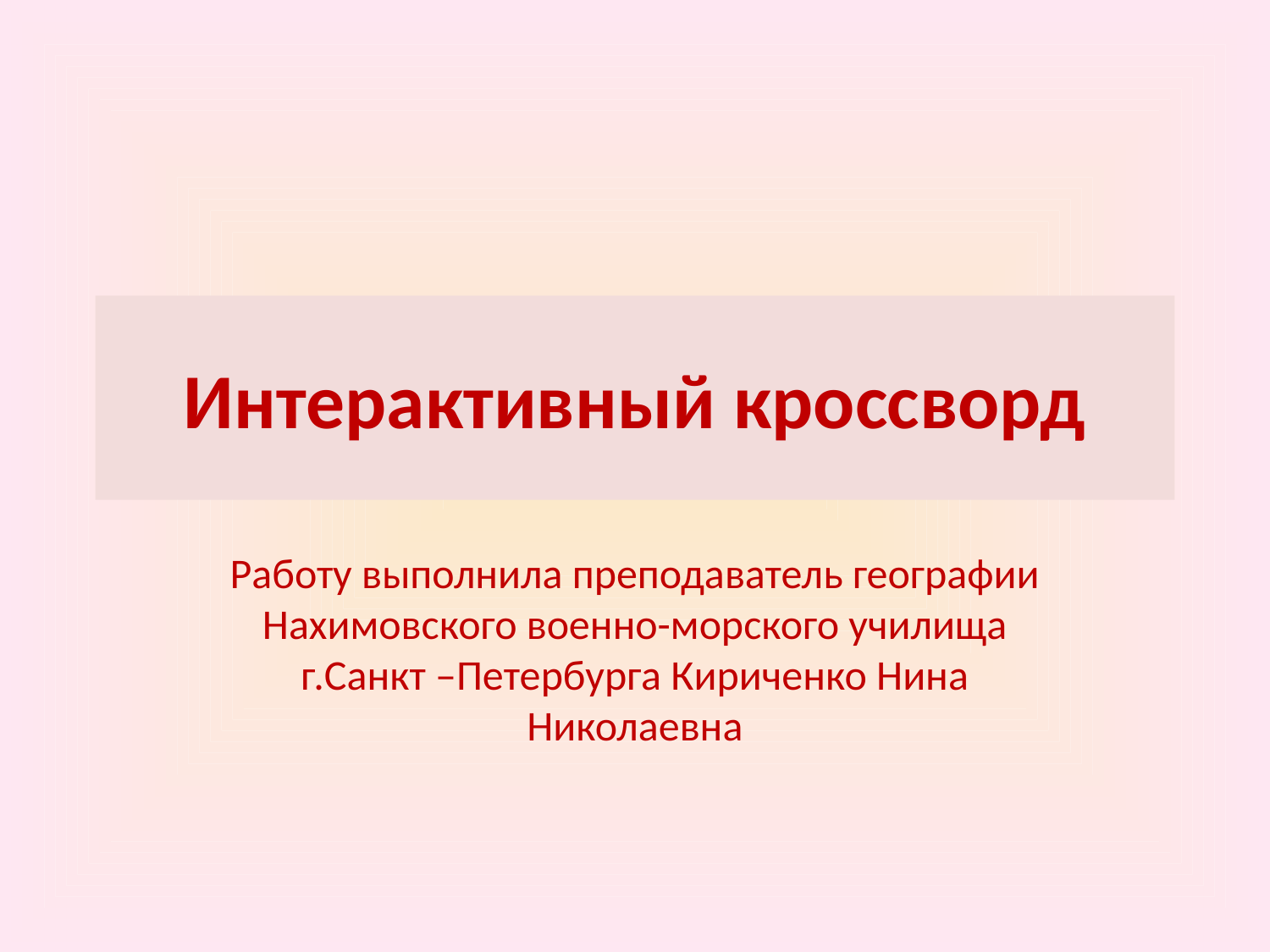

# Интерактивный кроссворд
Работу выполнила преподаватель географии Нахимовского военно-морского училища г.Санкт –Петербурга Кириченко Нина Николаевна